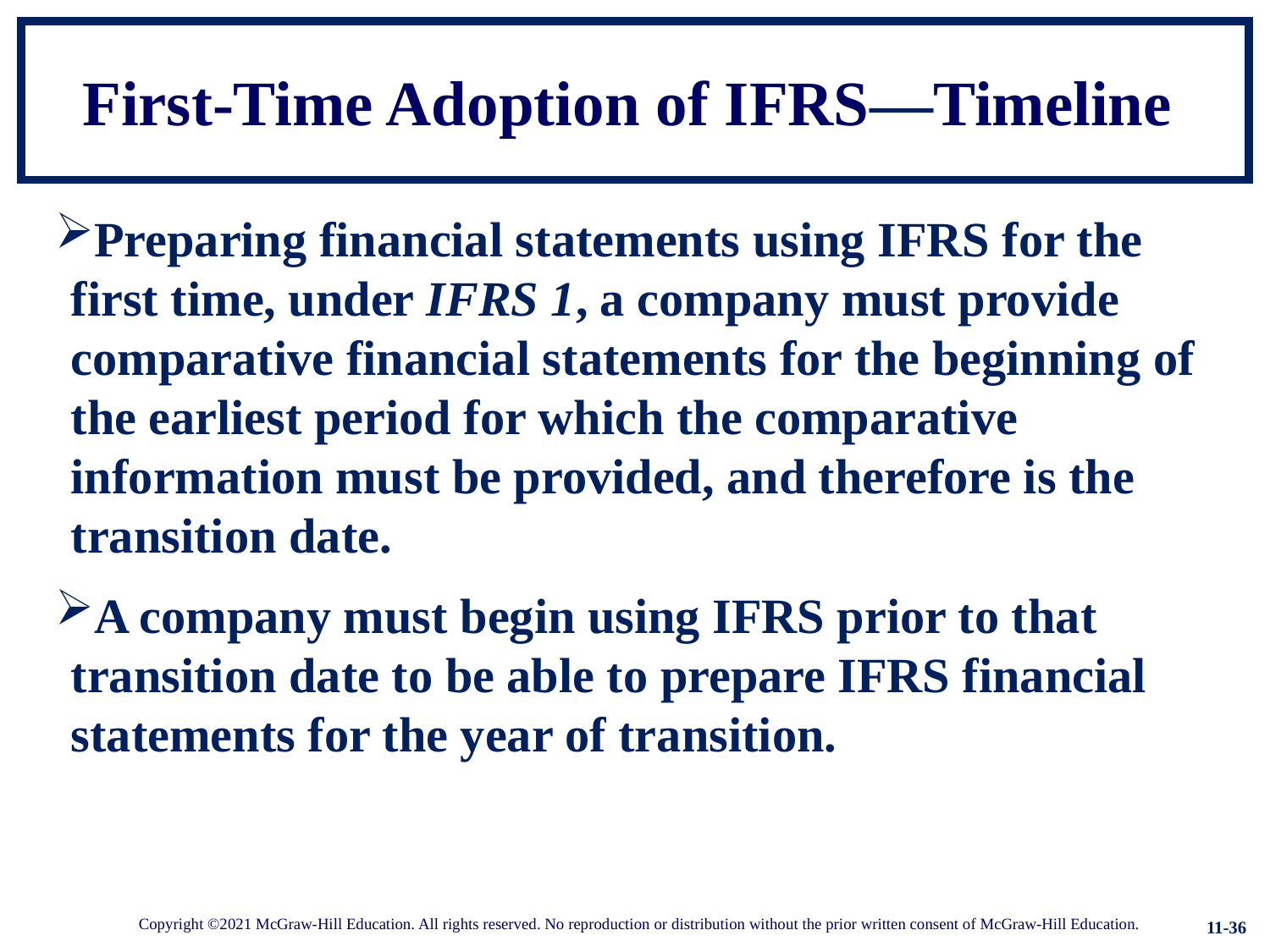

# First-Time Adoption of IFRS—Timeline
Preparing financial statements using IFRS for the first time, under IFRS 1, a company must provide comparative financial statements for the beginning of the earliest period for which the comparative information must be provided, and therefore is the transition date.
A company must begin using IFRS prior to that transition date to be able to prepare IFRS financial statements for the year of transition.
11-36
Copyright ©2021 McGraw-Hill Education. All rights reserved. No reproduction or distribution without the prior written consent of McGraw-Hill Education.